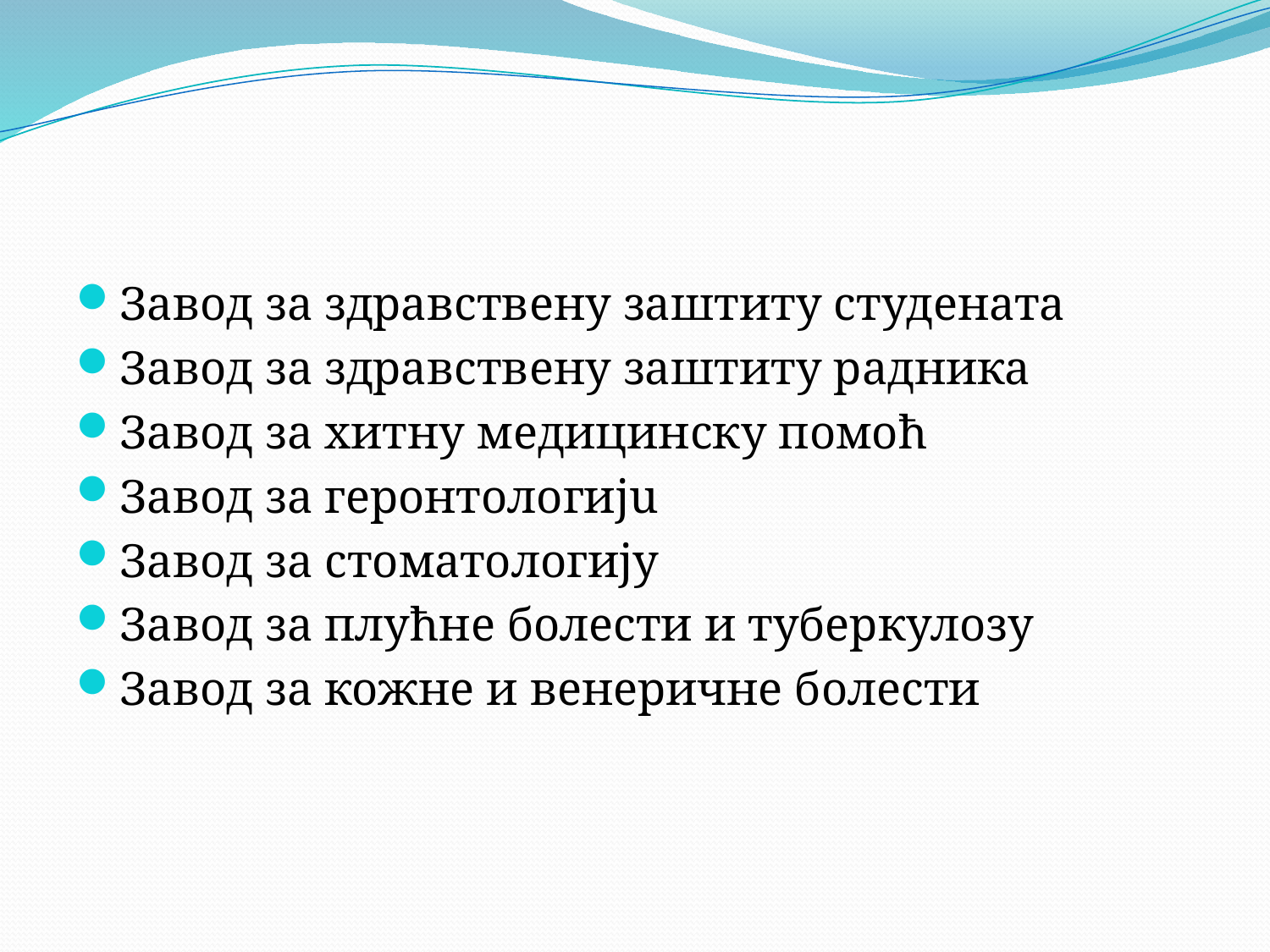

#
Завод за здравствену заштиту студената
Завод за здравствену заштиту радника
Завод за хитну медицинску помоћ
Завод за геронтологијu
Завод за стоматологију
Завод за плућне болести и туберкулозу
Завод за кожне и венеричне болести